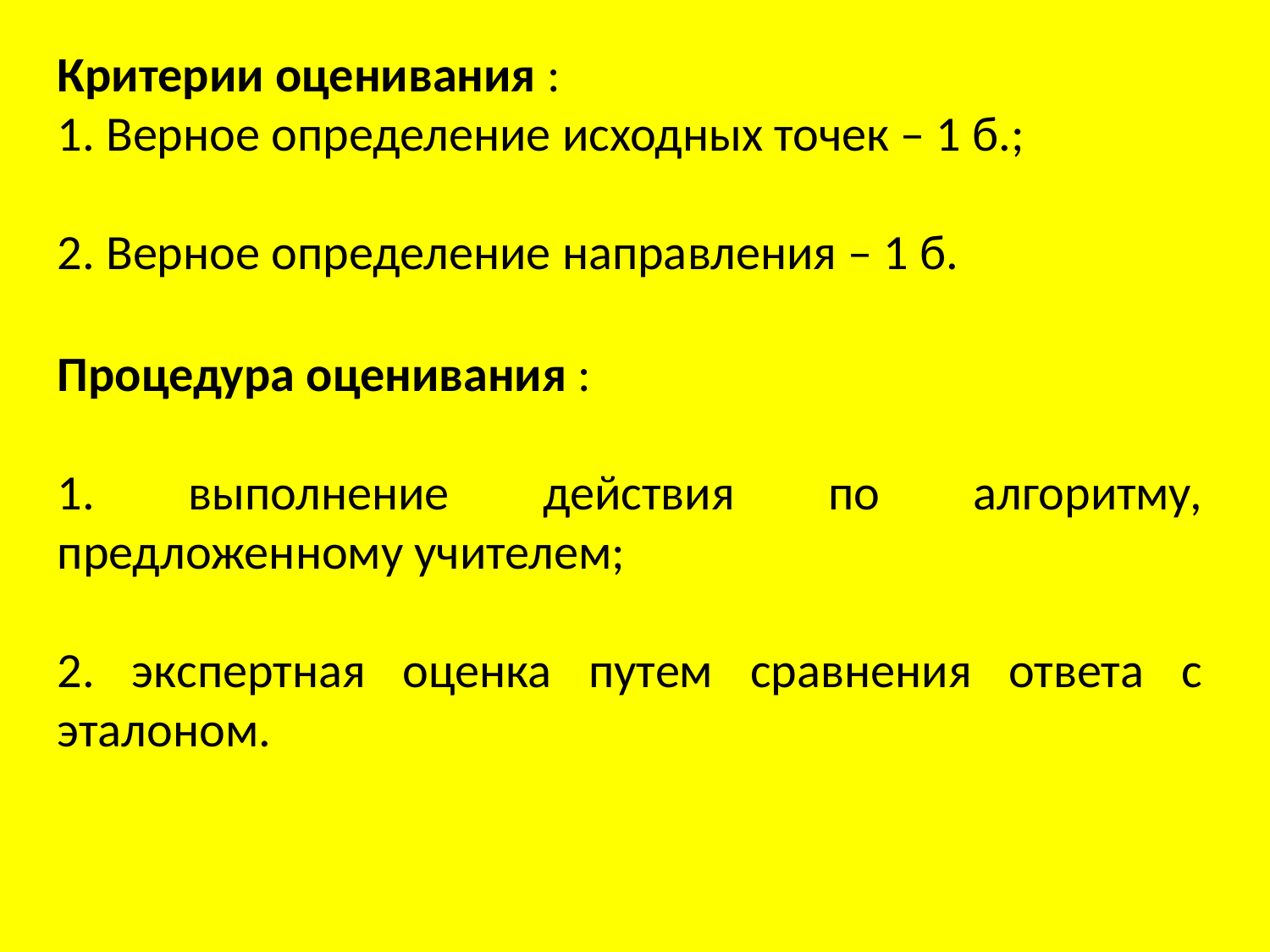

Критерии оценивания :
1. Верное определение исходных точек – 1 б.;

2. Верное определение направления – 1 б.

Процедура оценивания :

1. выполнение действия по алгоритму, предложенному учителем;

2. экспертная оценка путем сравнения ответа с эталоном.